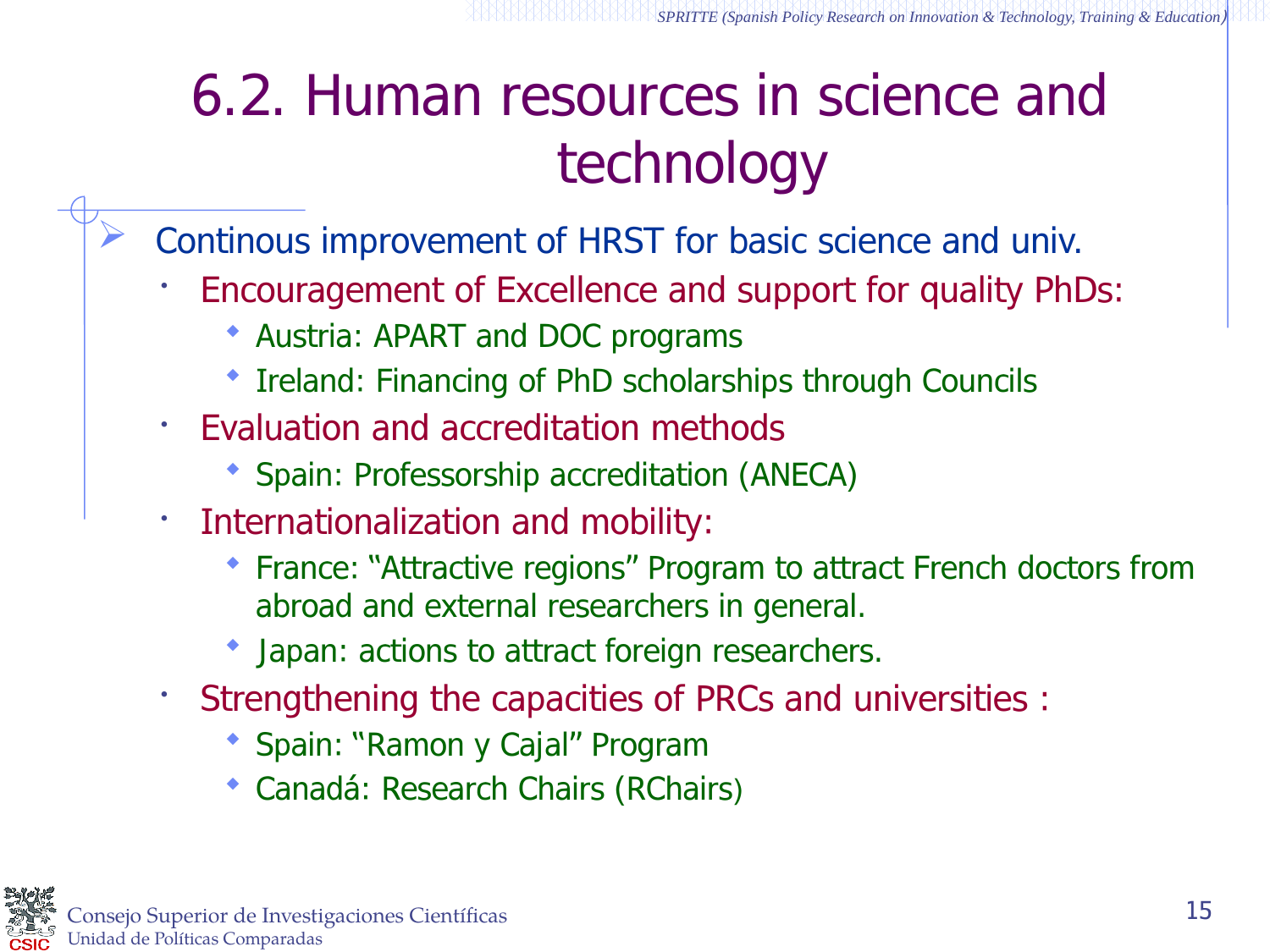

# 6.2. Human resources in science and technology
 Continous improvement of HRST for basic science and univ.
Encouragement of Excellence and support for quality PhDs:
Austria: APART and DOC programs
Ireland: Financing of PhD scholarships through Councils
Evaluation and accreditation methods
Spain: Professorship accreditation (ANECA)
Internationalization and mobility:
France: “Attractive regions” Program to attract French doctors from abroad and external researchers in general.
Japan: actions to attract foreign researchers.
Strengthening the capacities of PRCs and universities :
Spain: “Ramon y Cajal” Program
Canadá: Research Chairs (RChairs)

15